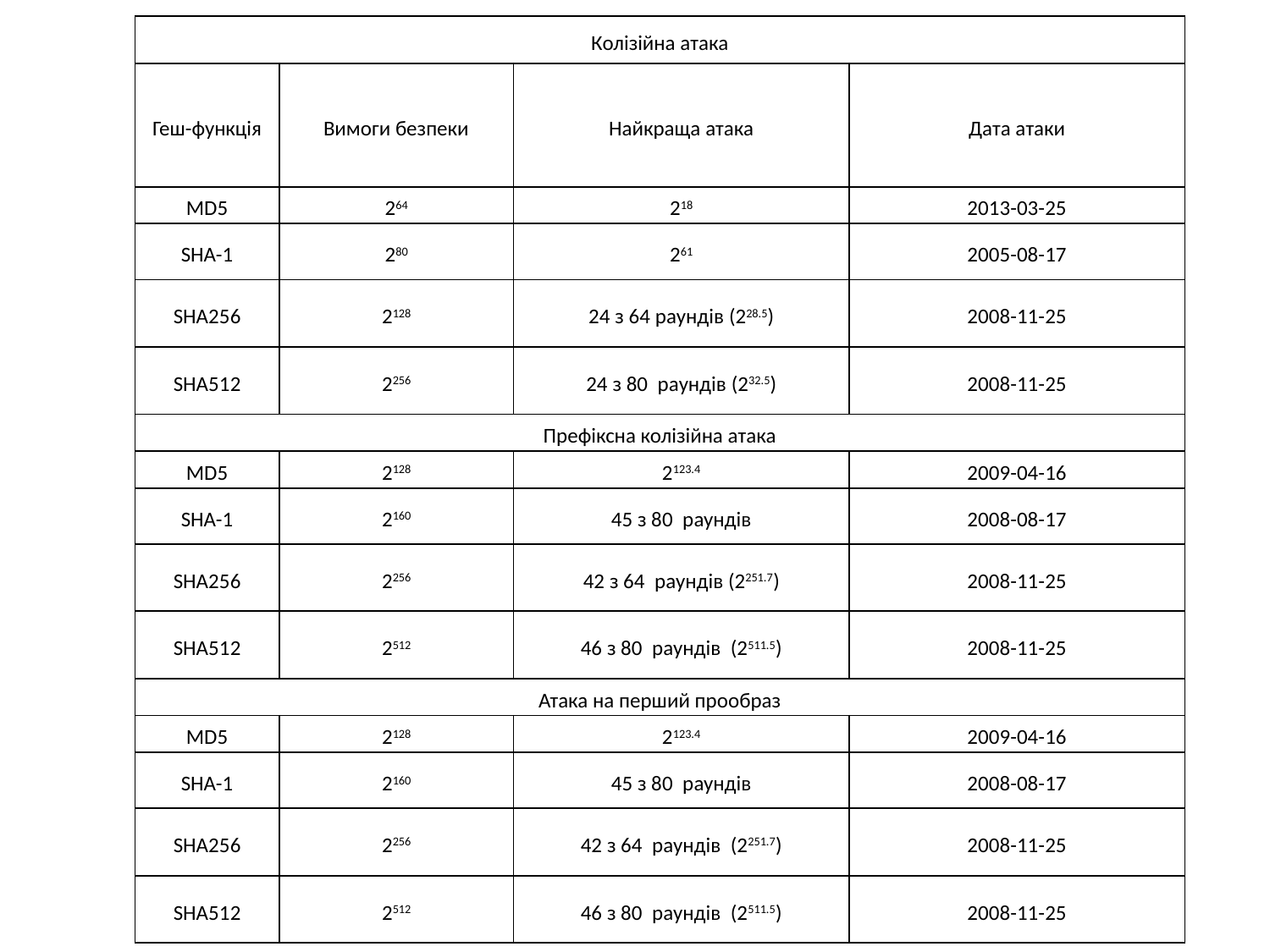

| Колізійна атака |  |  |  |
| --- | --- | --- | --- |
| Геш-функція | Вимоги безпеки | Найкраща атака | Дата атаки |
| MD5 | 264 | 218 | 2013-03-25 |
| SHA-1 | 280 | 261 | 2005-08-17 |
| SHA256 | 2128 | 24 з 64 раундів (228.5) | 2008-11-25 |
| SHA512 | 2256 | 24 з 80 раундів (232.5) | 2008-11-25 |
| Префіксна колізійна атака |  |  |  |
| MD5 | 2128 | 2123.4 | 2009-04-16 |
| SHA-1 | 2160 | 45 з 80 раундів | 2008-08-17 |
| SHA256 | 2256 | 42 з 64 раундів (2251.7) | 2008-11-25 |
| SHA512 | 2512 | 46 з 80 раундів (2511.5) | 2008-11-25 |
| Атака на перший прообраз |  |  |  |
| MD5 | 2128 | 2123.4 | 2009-04-16 |
| SHA-1 | 2160 | 45 з 80 раундів | 2008-08-17 |
| SHA256 | 2256 | 42 з 64 раундів (2251.7) | 2008-11-25 |
| SHA512 | 2512 | 46 з 80 раундів (2511.5) | 2008-11-25 |